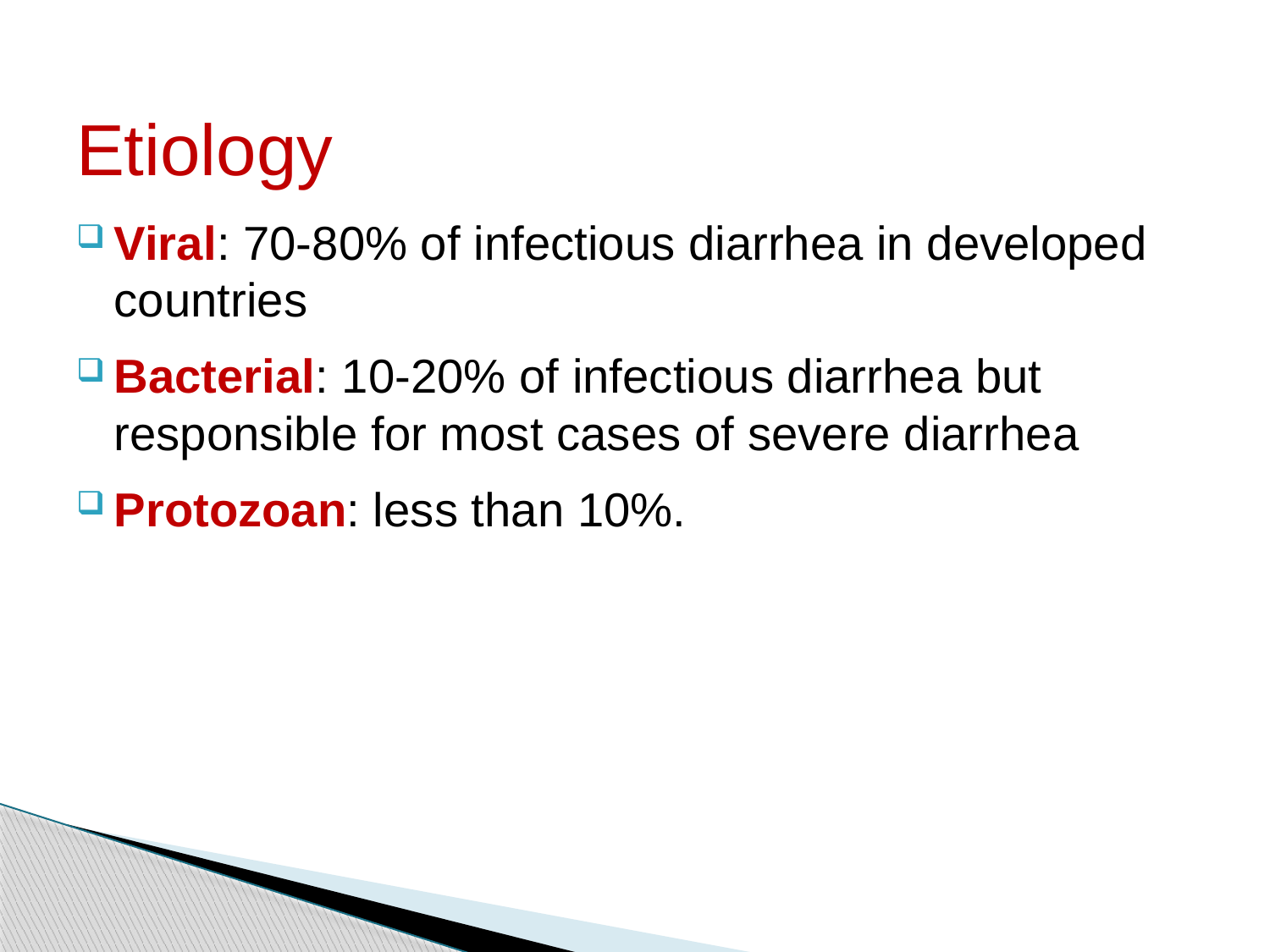

Etiology
Viral: 70-80% of infectious diarrhea in developed countries
Bacterial: 10-20% of infectious diarrhea but responsible for most cases of severe diarrhea
Protozoan: less than 10%.